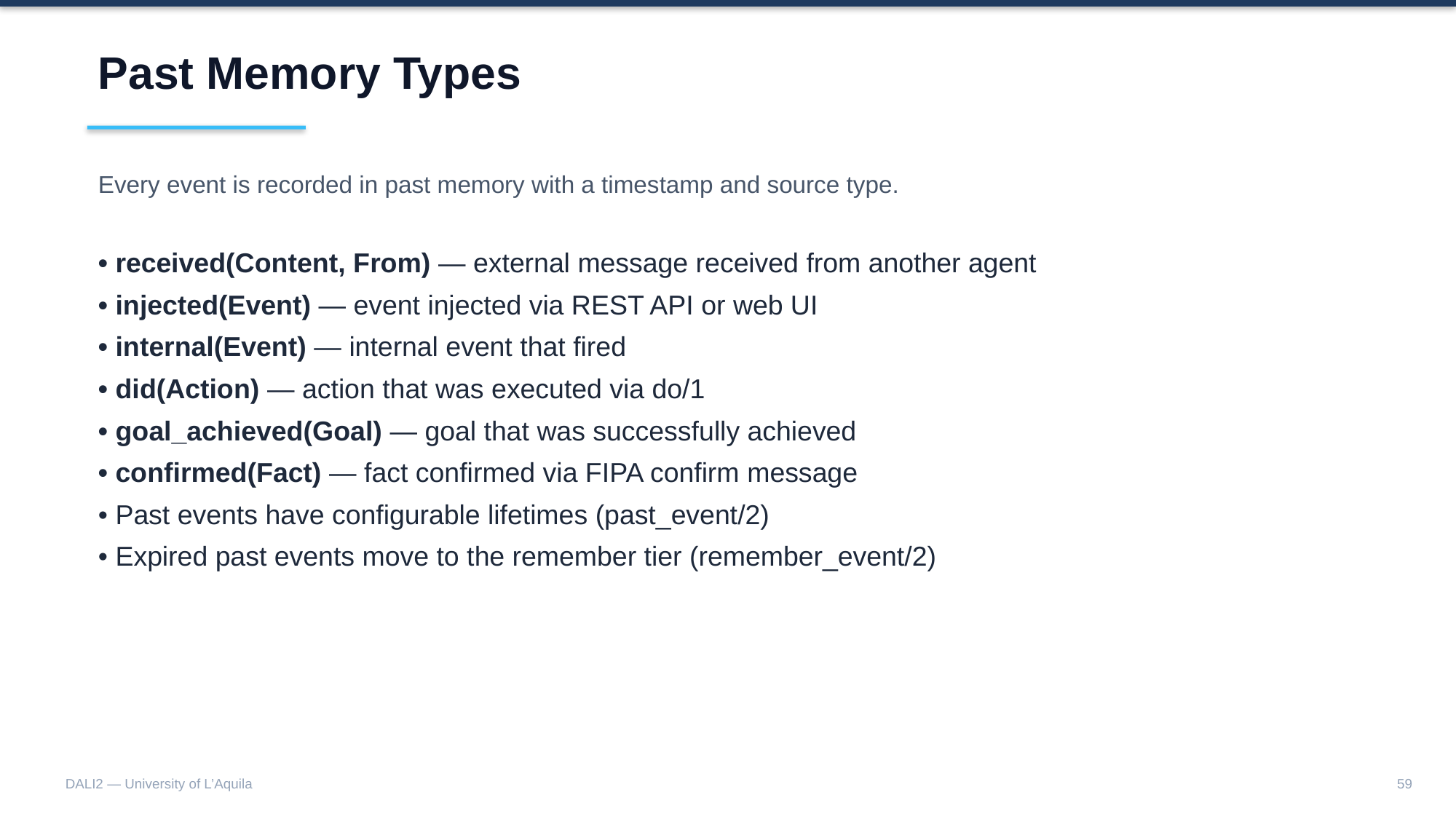

Past Memory Types

Every event is recorded in past memory with a timestamp and source type.
• received(Content, From) — external message received from another agent
• injected(Event) — event injected via REST API or web UI
• internal(Event) — internal event that fired
• did(Action) — action that was executed via do/1
• goal_achieved(Goal) — goal that was successfully achieved
• confirmed(Fact) — fact confirmed via FIPA confirm message
• Past events have configurable lifetimes (past_event/2)
• Expired past events move to the remember tier (remember_event/2)
DALI2 — University of L’Aquila
59